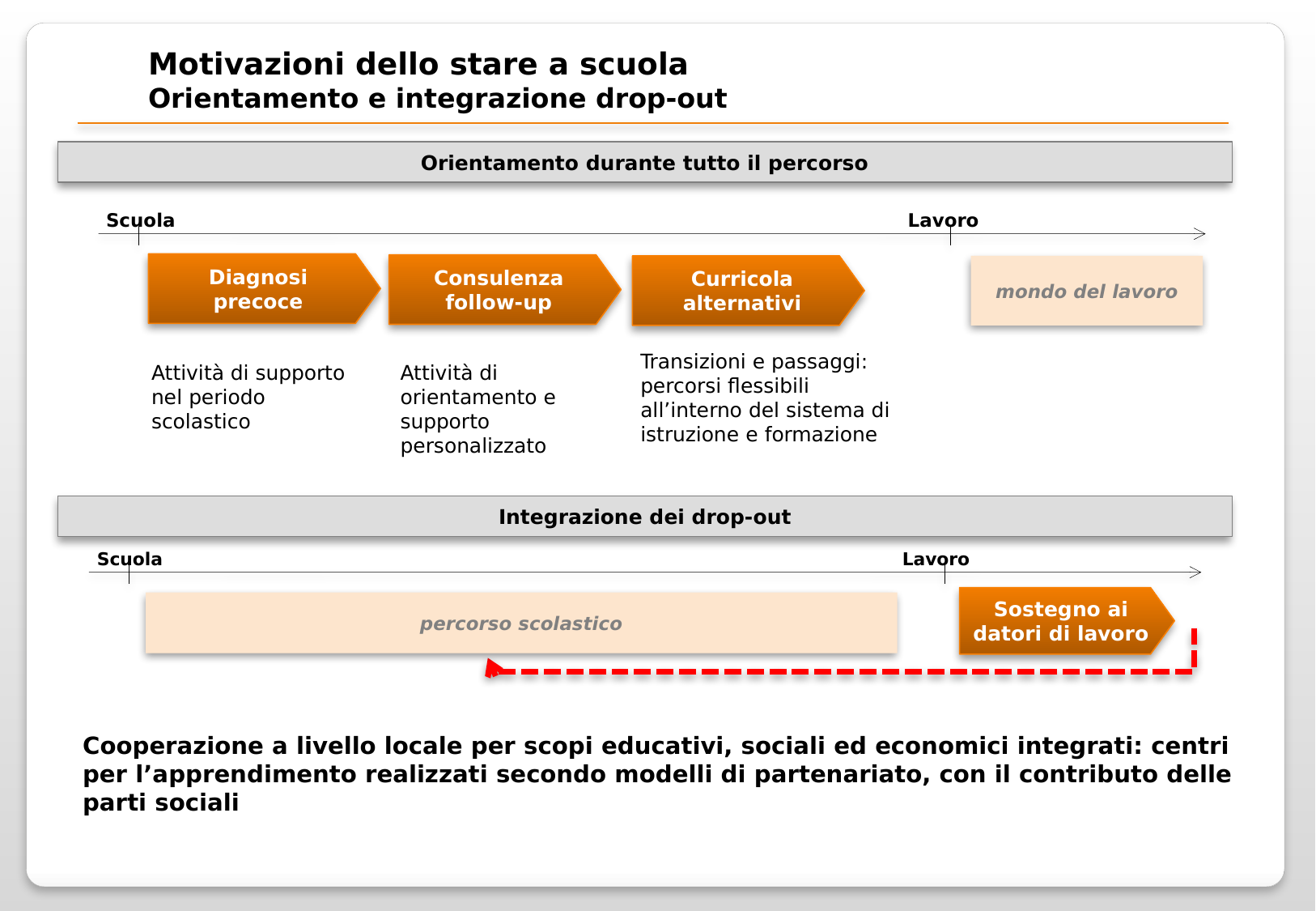

Motivazioni dello stare a scuola
Orientamento e integrazione drop-out
Orientamento durante tutto il percorso
Scuola
Lavoro
Diagnosi precoce
Consulenza follow-up
Curricola alternativi
mondo del lavoro
Transizioni e passaggi: percorsi flessibili all’interno del sistema di istruzione e formazione
Attività di supporto nel periodo scolastico
Attività di orientamento e supporto personalizzato
Integrazione dei drop-out
Scuola
Lavoro
Sostegno ai datori di lavoro
percorso scolastico

Cooperazione a livello locale per scopi educativi, sociali ed economici integrati: centri per l’apprendimento realizzati secondo modelli di partenariato, con il contributo delle parti sociali